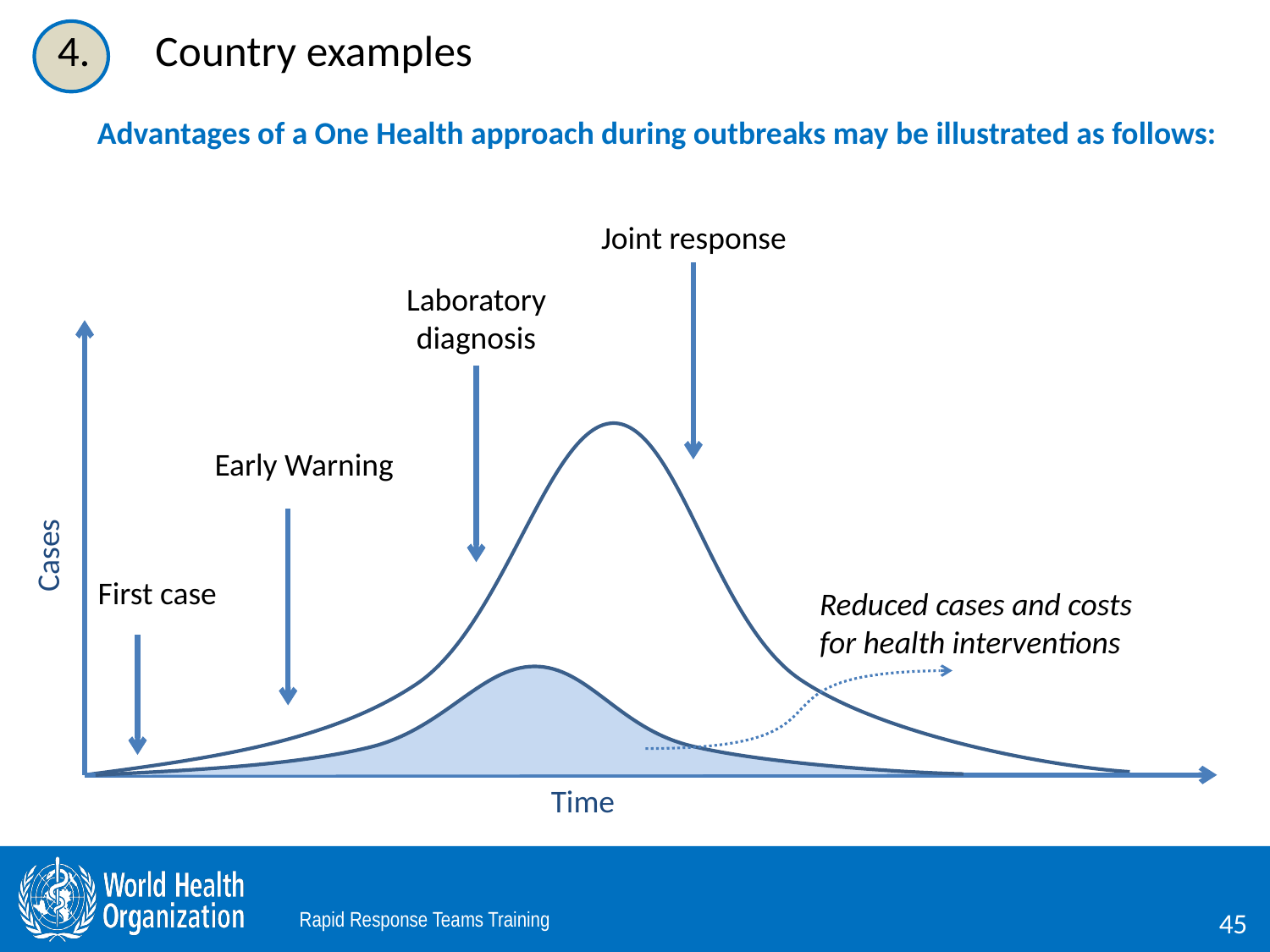

# 4.	Country examples

Advantages of a One Health approach during outbreaks may be illustrated as follows:
Joint response
Laboratory diagnosis

Early Warning
Cases
First case
Reduced cases and costs for health interventions

Time